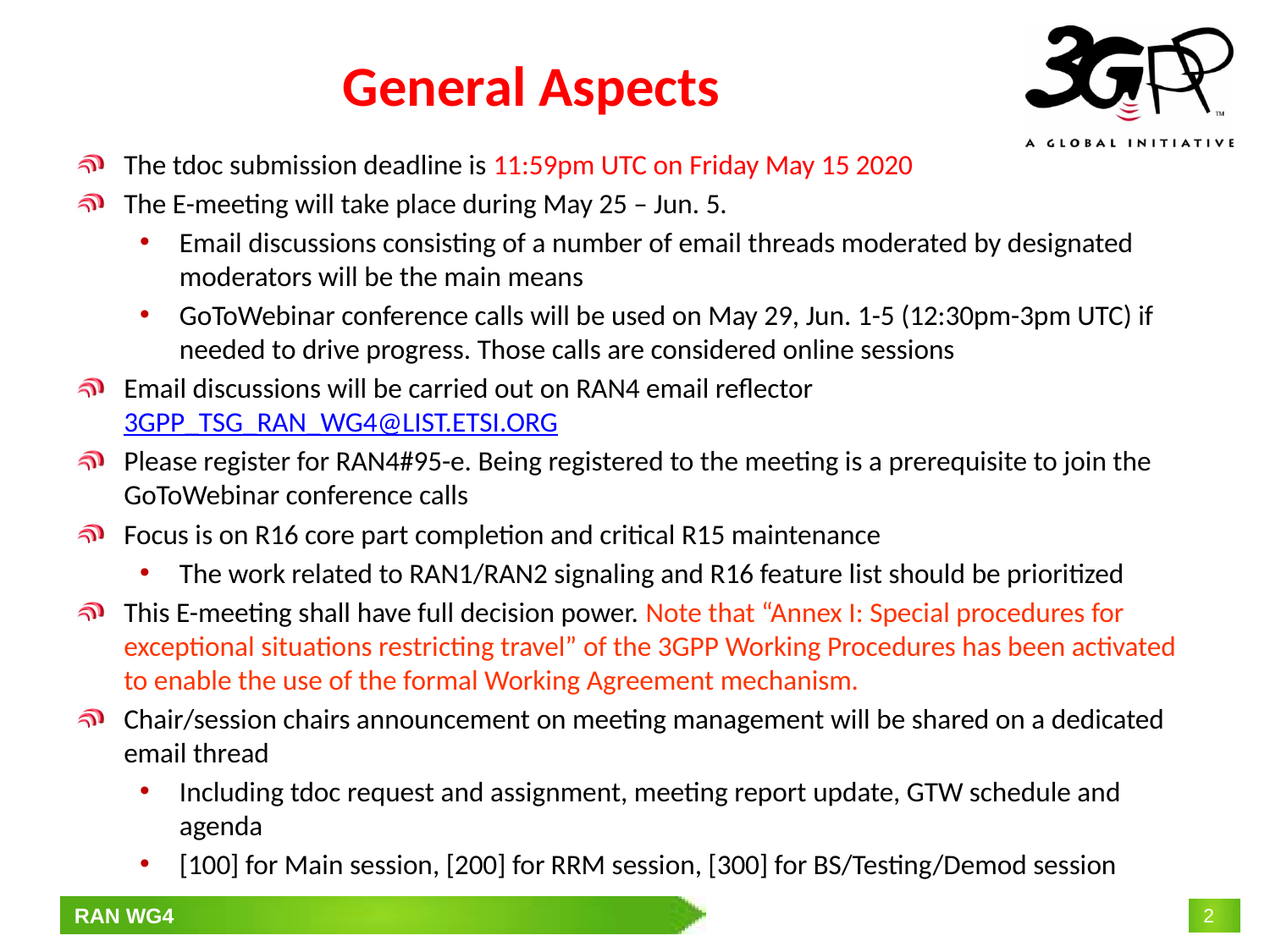

# General Aspects
The tdoc submission deadline is 11:59pm UTC on Friday May 15 2020
The E-meeting will take place during May 25 – Jun. 5.
Email discussions consisting of a number of email threads moderated by designated moderators will be the main means
GoToWebinar conference calls will be used on May 29, Jun. 1-5 (12:30pm-3pm UTC) if needed to drive progress. Those calls are considered online sessions
Email discussions will be carried out on RAN4 email reflector 3GPP_TSG_RAN_WG4@LIST.ETSI.ORG
Please register for RAN4#95-e. Being registered to the meeting is a prerequisite to join the GoToWebinar conference calls
Focus is on R16 core part completion and critical R15 maintenance
The work related to RAN1/RAN2 signaling and R16 feature list should be prioritized
This E-meeting shall have full decision power. Note that “Annex I: Special procedures for exceptional situations restricting travel” of the 3GPP Working Procedures has been activated to enable the use of the formal Working Agreement mechanism.
Chair/session chairs announcement on meeting management will be shared on a dedicated email thread
Including tdoc request and assignment, meeting report update, GTW schedule and agenda
[100] for Main session, [200] for RRM session, [300] for BS/Testing/Demod session